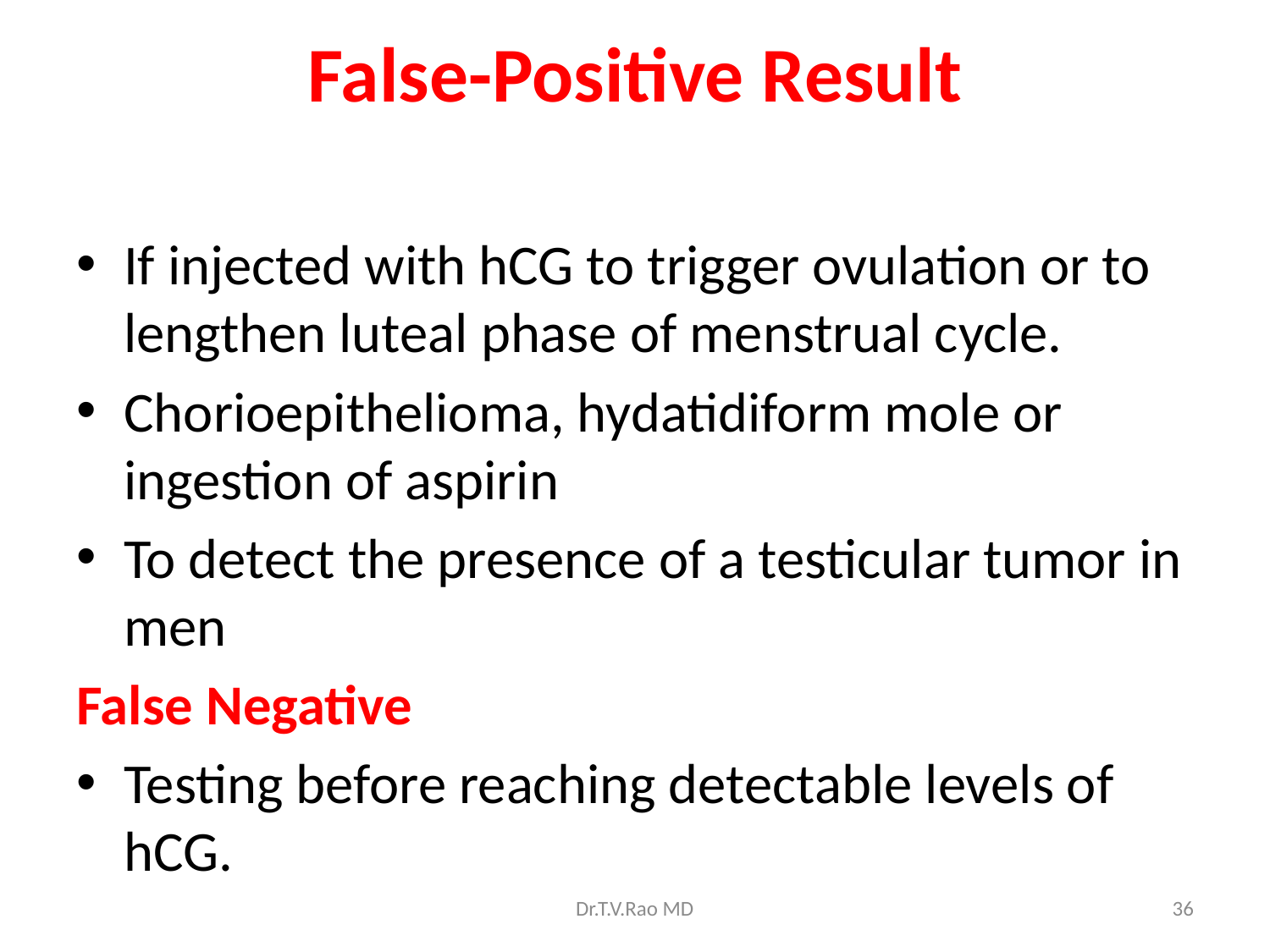

# False-Positive Result
If injected with hCG to trigger ovulation or to lengthen luteal phase of menstrual cycle.
Chorioepithelioma, hydatidiform mole or ingestion of aspirin
To detect the presence of a testicular tumor in men
False Negative
Testing before reaching detectable levels of hCG.
Dr.T.V.Rao MD
36